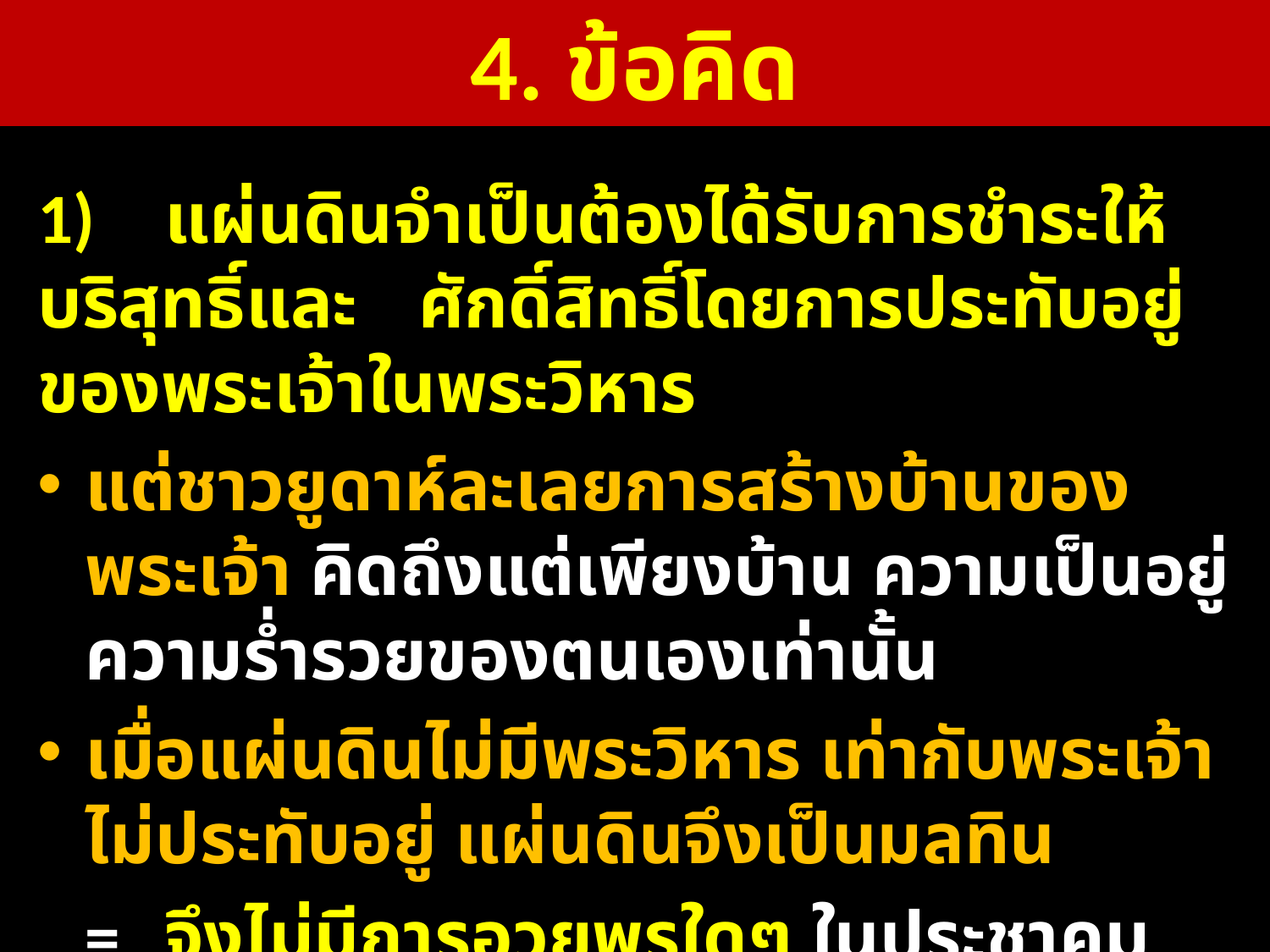

# 4. ข้อคิด
1)	แผ่นดินจำเป็นต้องได้รับการชำระให้บริสุทธิ์และ	ศักดิ์สิทธิ์โดยการประทับอยู่ของพระเจ้าในพระวิหาร
แต่ชาวยูดาห์ละเลยการสร้างบ้านของพระเจ้า คิดถึงแต่เพียงบ้าน ความเป็นอยู่ ความร่ำรวยของตนเองเท่านั้น
เมื่อแผ่นดินไม่มีพระวิหาร เท่ากับพระเจ้าไม่ประทับอยู่ แผ่นดินจึงเป็นมลทิน
   =	จึงไม่มีการอวยพรใดๆ ในประชาคมใหม่นี้ จนกว่า	บ้านของพระยาเวห์จะถูกสร้างให้เสร็จก่อน